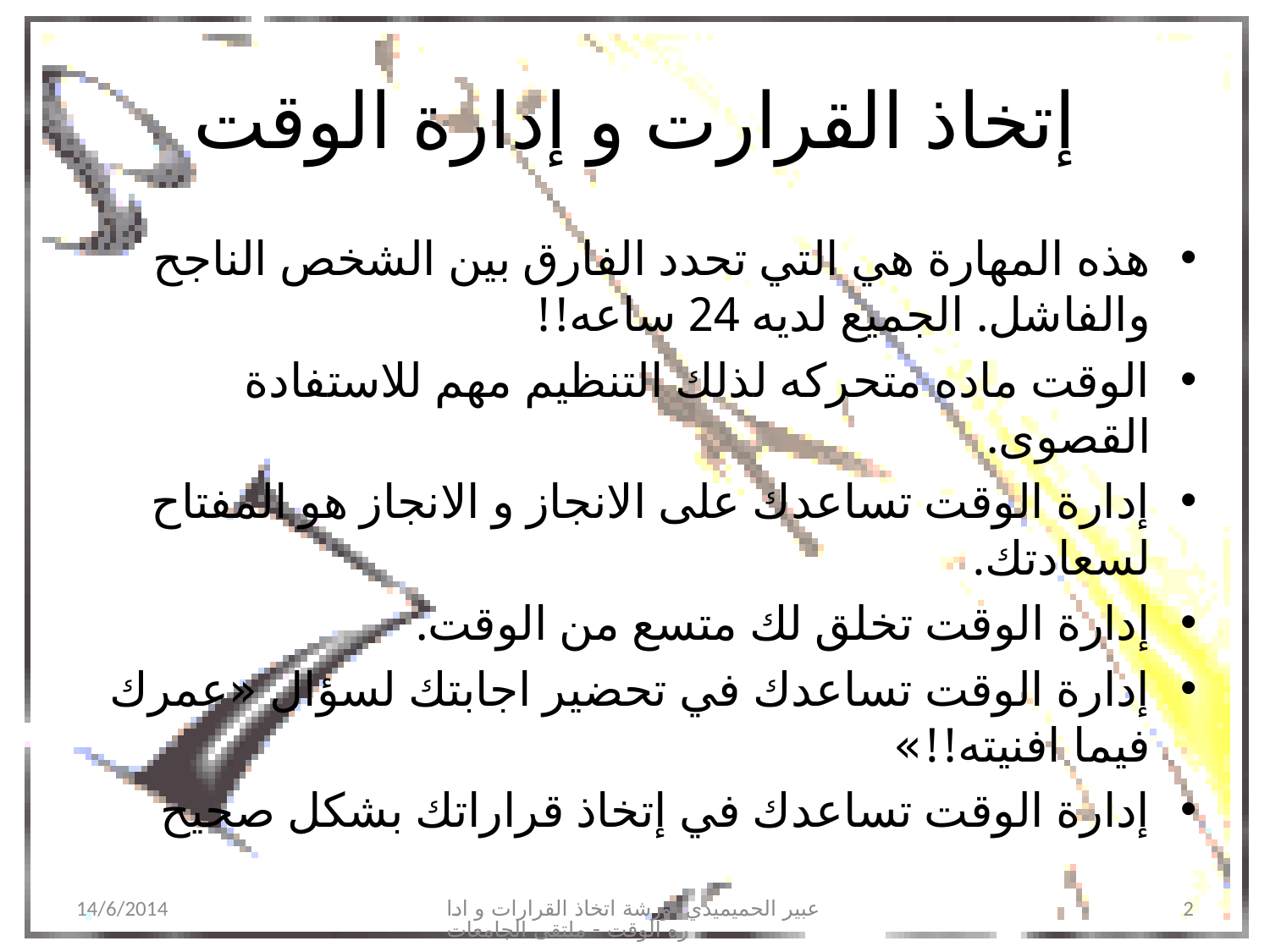

# إتخاذ القرارت و إدارة الوقت
هذه المهارة هي التي تحدد الفارق بين الشخص الناجح والفاشل. الجميع لديه 24 ساعه!!
الوقت ماده متحركه لذلك التنظيم مهم للاستفادة القصوى.
إدارة الوقت تساعدك على الانجاز و الانجاز هو المفتاح لسعادتك.
إدارة الوقت تخلق لك متسع من الوقت.
إدارة الوقت تساعدك في تحضير اجابتك لسؤال «عمرك فيما افنيته!!»
إدارة الوقت تساعدك في إتخاذ قراراتك بشكل صحيح

14/6/2014
عبير الحميميدي -ورشة اتخاذ القرارات و اداره الوقت - ملتقى الجامعات
2